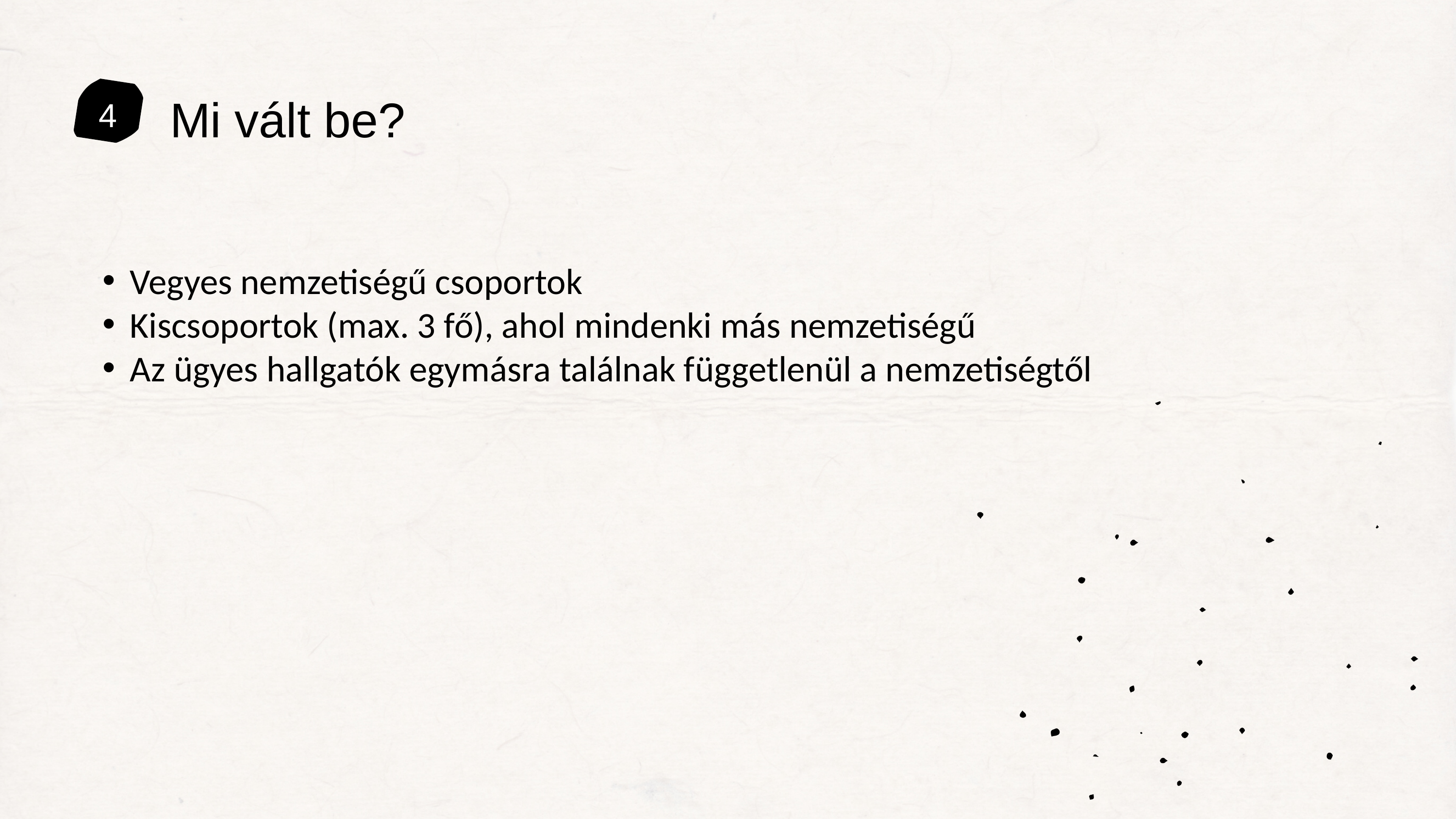

Mi vált be?

4
Vegyes nemzetiségű csoportok
Kiscsoportok (max. 3 fő), ahol mindenki más nemzetiségű
Az ügyes hallgatók egymásra találnak függetlenül a nemzetiségtől